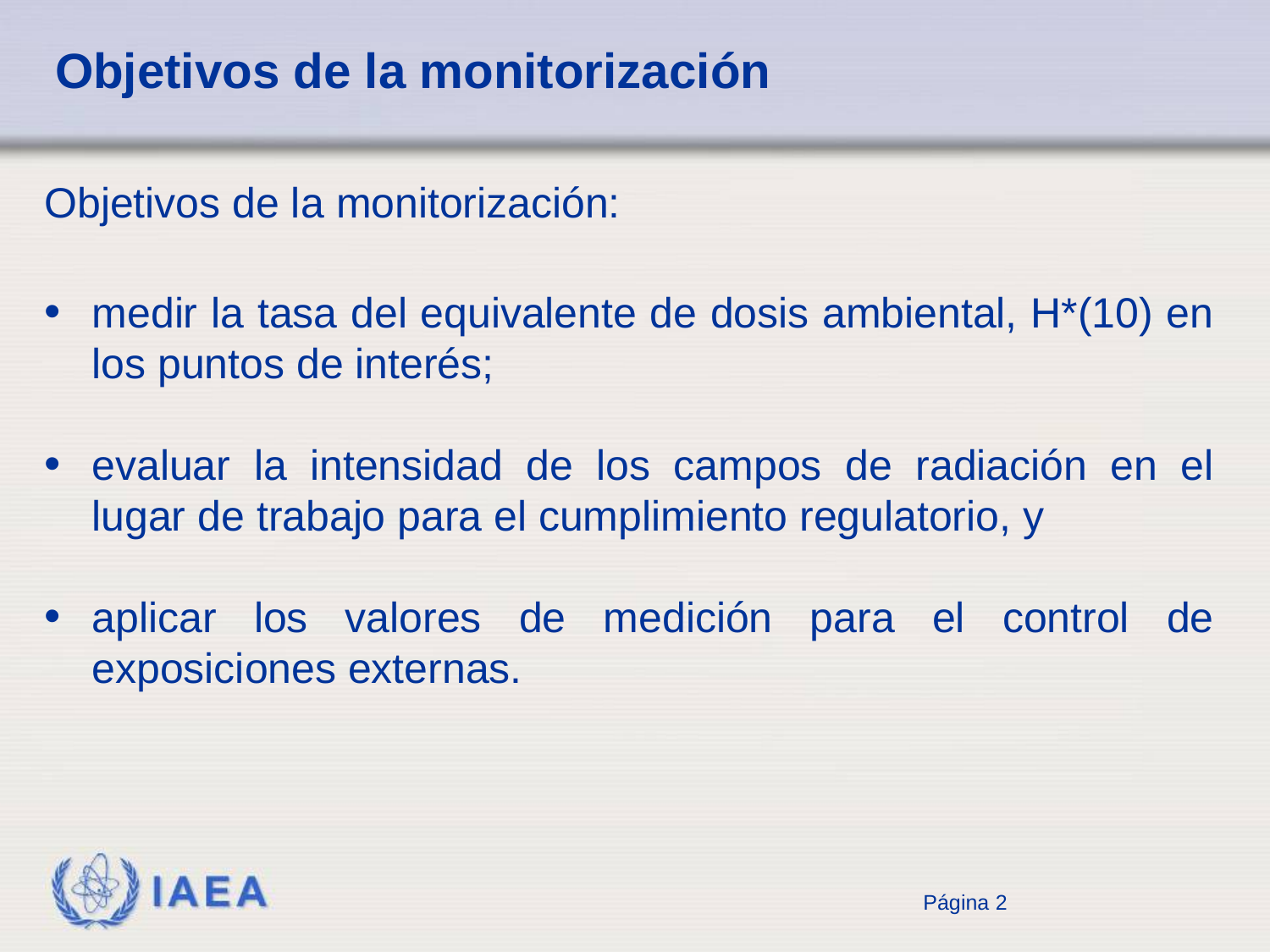

# Objetivos de la monitorización
Objetivos de la monitorización:

medir la tasa del equivalente de dosis ambiental, H*(10) en los puntos de interés;

evaluar la intensidad de los campos de radiación en el lugar de trabajo para el cumplimiento regulatorio, y

aplicar los valores de medición para el control de exposiciones externas.